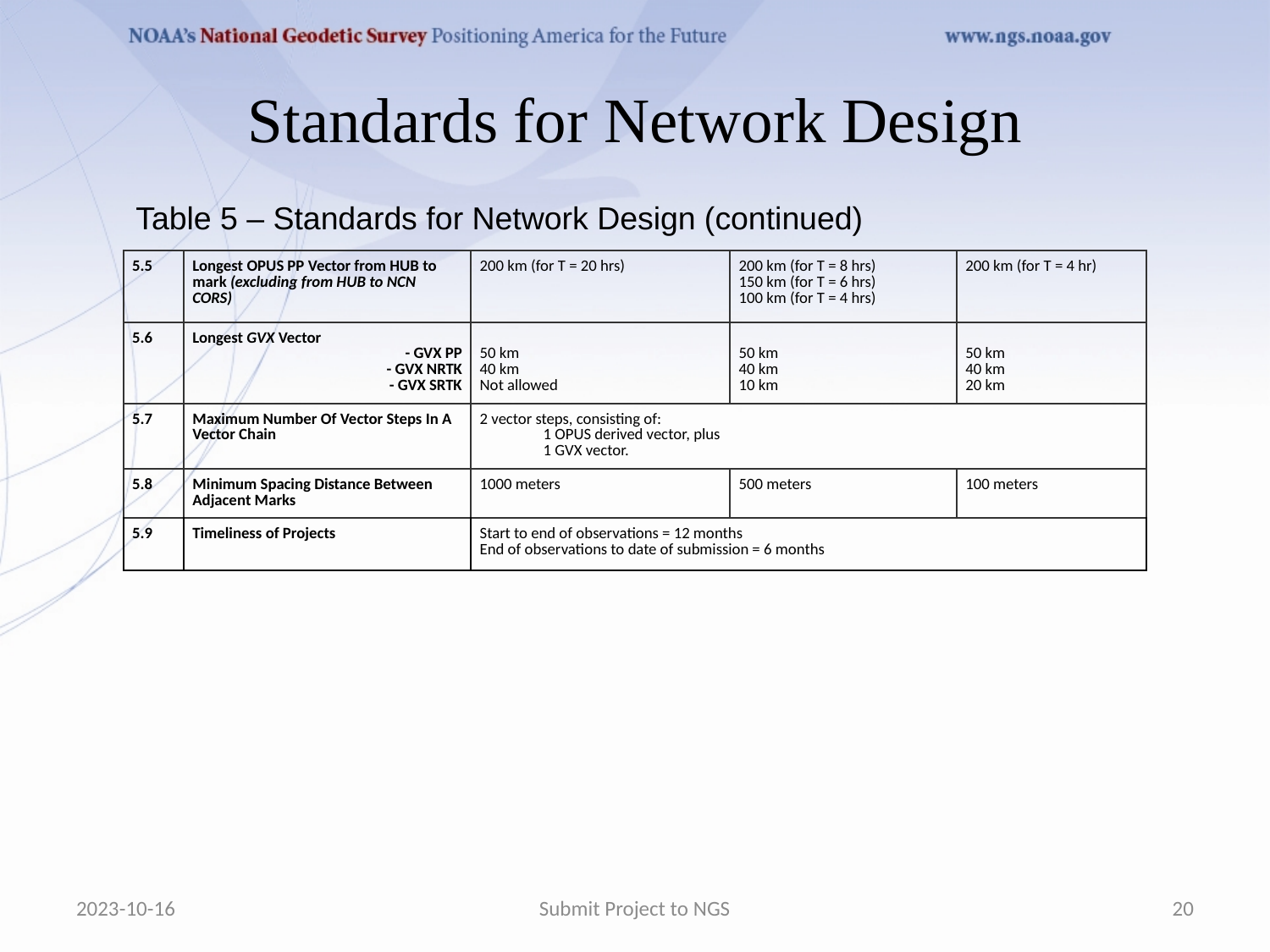

Standards for Network Design
Table 5 – Standards for Network Design (continued)
| 5.5 | Longest OPUS PP Vector from HUB to mark (excluding from HUB to NCN CORS) | 200 km (for T = 20 hrs) | 200 km (for T = 8 hrs) 150 km (for T = 6 hrs) 100 km (for T = 4 hrs) | 200 km (for T = 4 hr) |
| --- | --- | --- | --- | --- |
| 5.6 | Longest GVX Vector  - GVX PP - GVX NRTK - GVX SRTK | 50 km 40 km  Not allowed | 50 km 40 km 10 km | 50 km 40 km 20 km |
| 5.7 | Maximum Number Of Vector Steps In A Vector Chain | 2 vector steps, consisting of: 1 OPUS derived vector, plus  1 GVX vector. |  |  |
| 5.8 | Minimum Spacing Distance Between Adjacent Marks | 1000 meters | 500 meters | 100 meters |
| 5.9 | Timeliness of Projects | Start to end of observations = 12 months End of observations to date of submission = 6 months |  |  |
2023-10-16
Submit Project to NGS
20